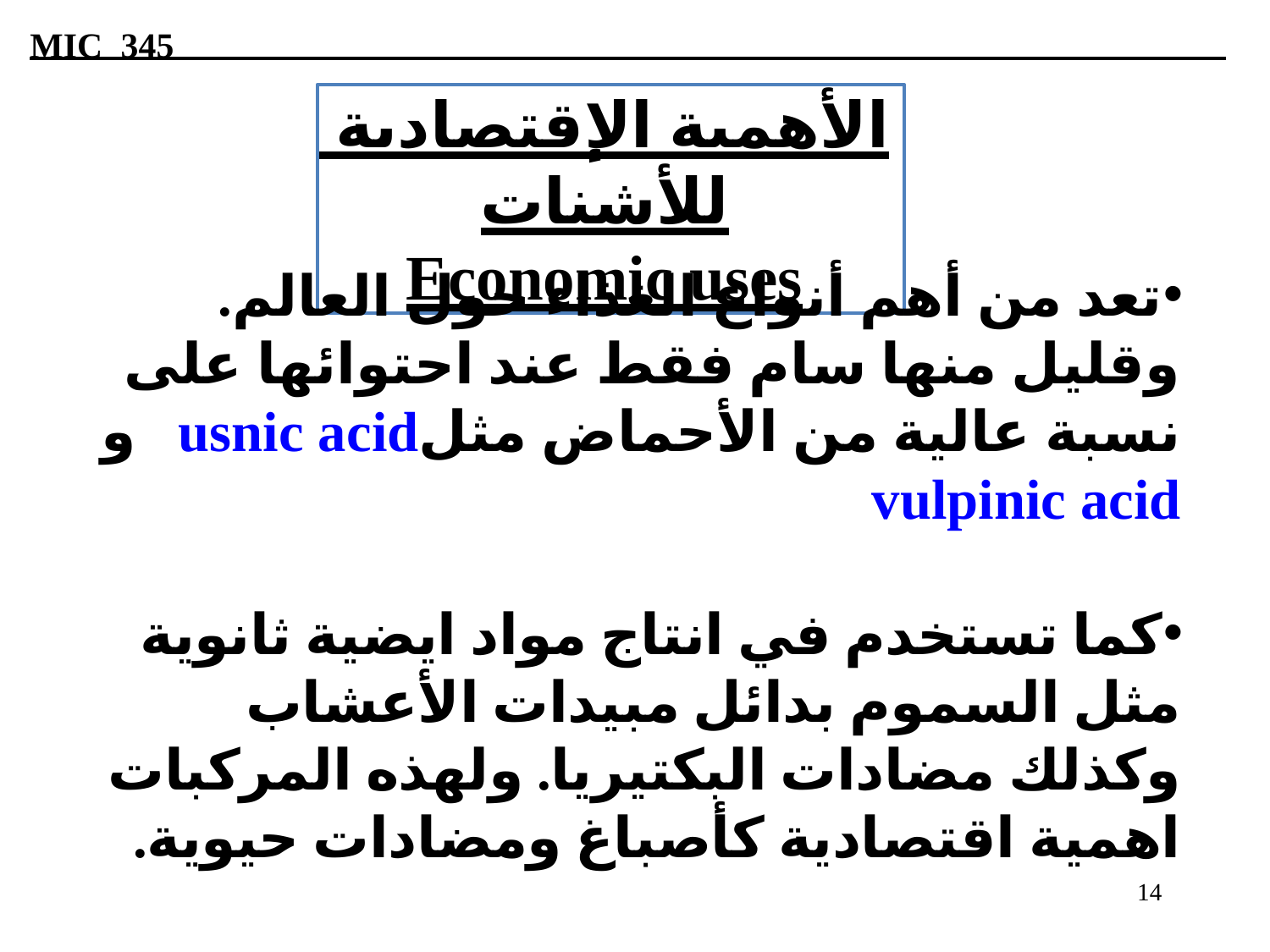

MIC  345

الأهمية الإقتصادية  للأشنات
Economic uses
تعد من أهم أنواع الغذاء حول العالم. وقليل منها سام فقط عند احتوائها على نسبة عالية من الأحماض مثلusnic acid   و vulpinic acid

كما تستخدم في انتاج مواد ايضية ثانوية مثل السموم بدائل مبيدات الأعشاب وكذلك مضادات البكتيريا. ولهذه المركبات اهمية اقتصادية كأصباغ ومضادات حيوية.
14